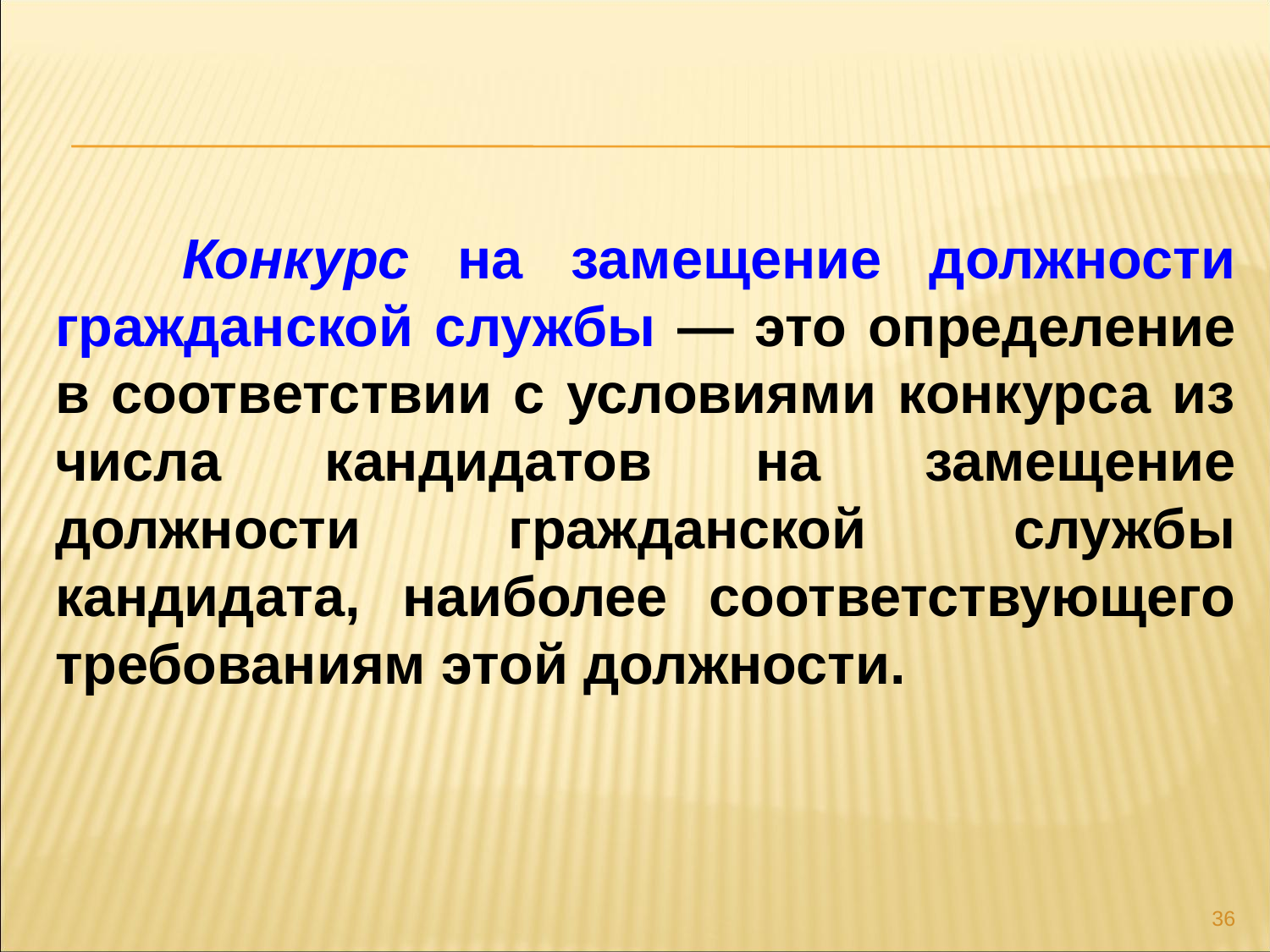

Конкурс на замещение должности гражданской службы — это определение в соответствии с условиями конкурса из числа кандидатов на замещение должности гражданской службы кандидата, наиболее соответствующего требованиям этой должности.
36